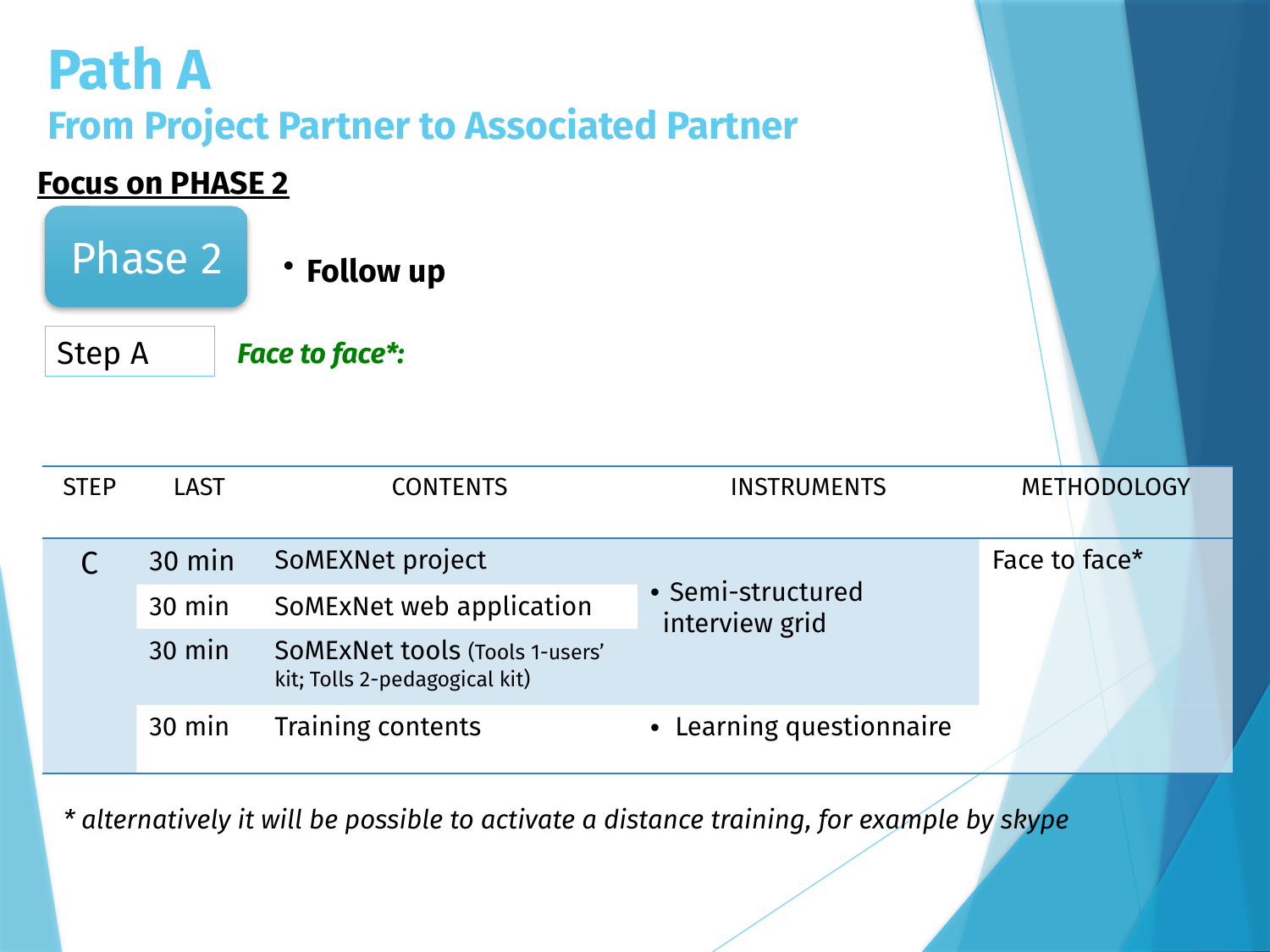

# Path A From Project Partner to Associated Partner
Focus on PHASE 2

Phase 2
Follow up

Step A
Face to face*:
| STEP | LAST | CONTENTS | INSTRUMENTS | METHODOLOGY |
| --- | --- | --- | --- | --- |
| C | 30 min | SoMEXNet project | Semi-structured interview grid | Face to face\* |
|  | 30 min | SoMExNet web application |  |  |
|  | 30 min | SoMExNet tools (Tools 1-users’ kit; Tolls 2-pedagogical kit) |  |  |
|  | 30 min | Training contents | Learning questionnaire |  |
* alternatively it will be possible to activate a distance training, for example by skype